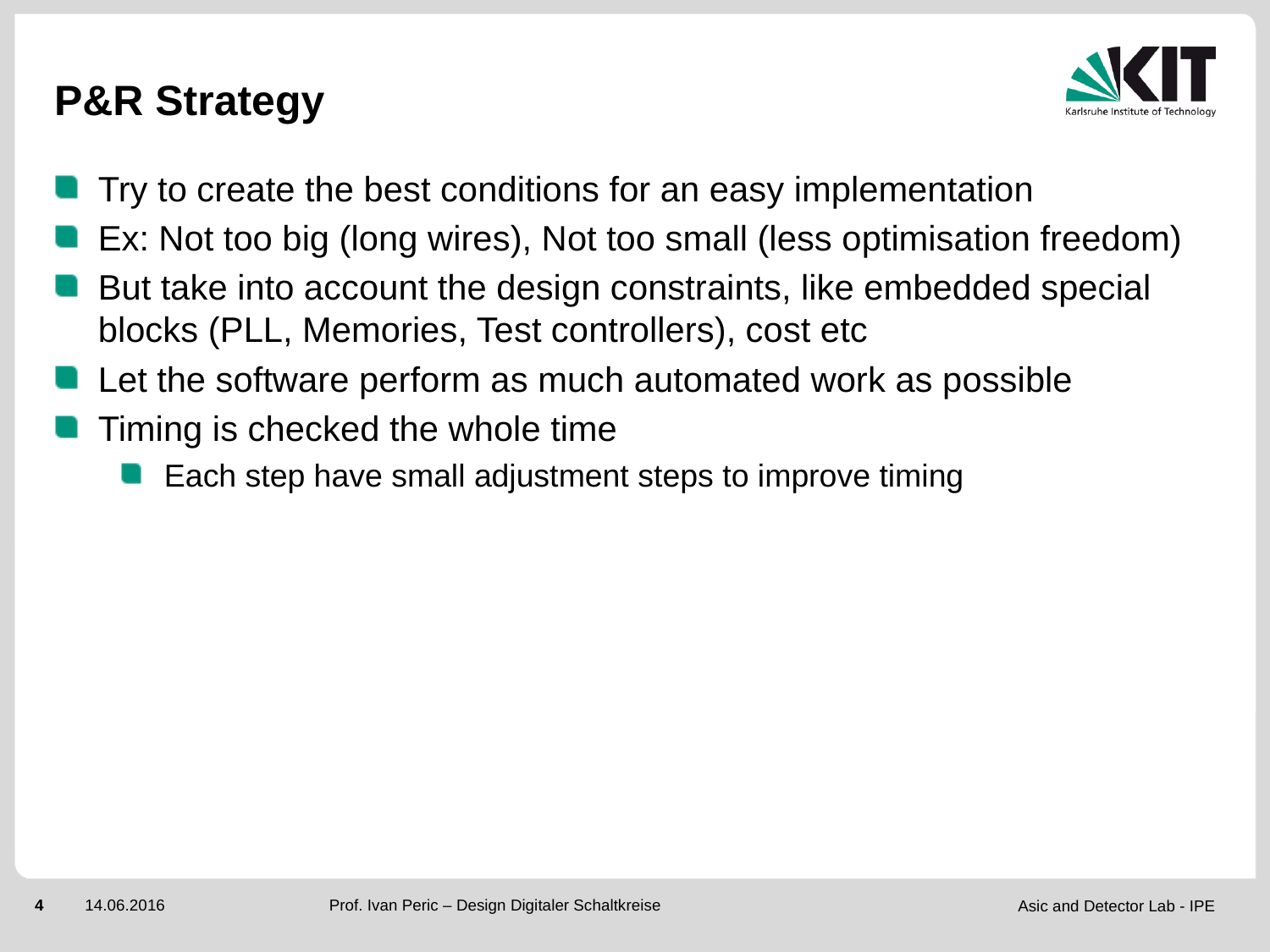

# P&R Strategy
Try to create the best conditions for an easy implementation
Ex: Not too big (long wires), Not too small (less optimisation freedom)
But take into account the design constraints, like embedded special blocks (PLL, Memories, Test controllers), cost etc
Let the software perform as much automated work as possible
Timing is checked the whole time
Each step have small adjustment steps to improve timing